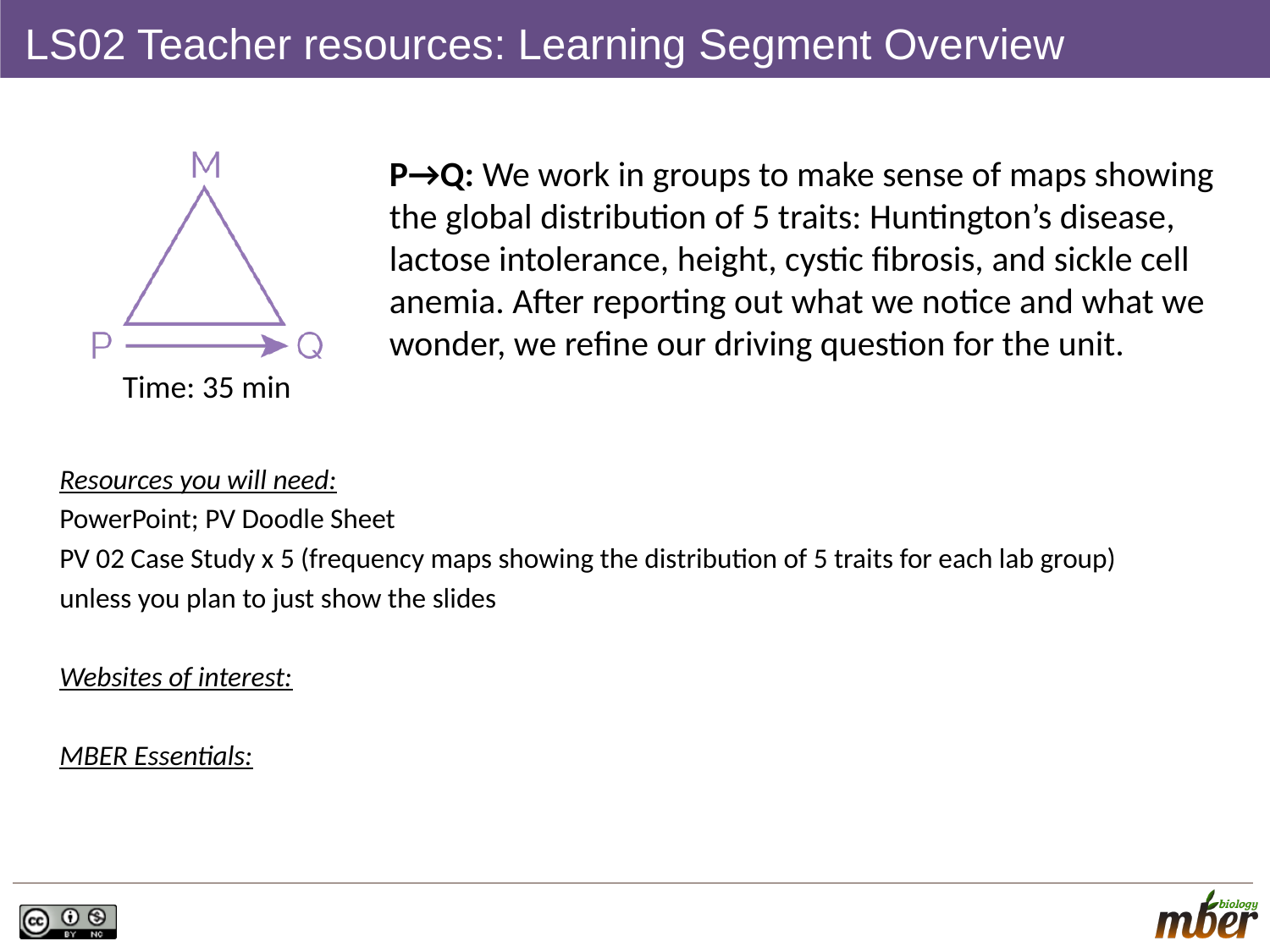

# LS02 Teacher resources: Learning Segment Overview
P→Q: We work in groups to make sense of maps showing the global distribution of 5 traits: Huntington’s disease, lactose intolerance, height, cystic fibrosis, and sickle cell anemia. After reporting out what we notice and what we wonder, we refine our driving question for the unit.
Time: 35 min
Resources you will need:
PowerPoint; PV Doodle Sheet
PV 02 Case Study x 5 (frequency maps showing the distribution of 5 traits for each lab group)
unless you plan to just show the slides

Websites of interest:

MBER Essentials: